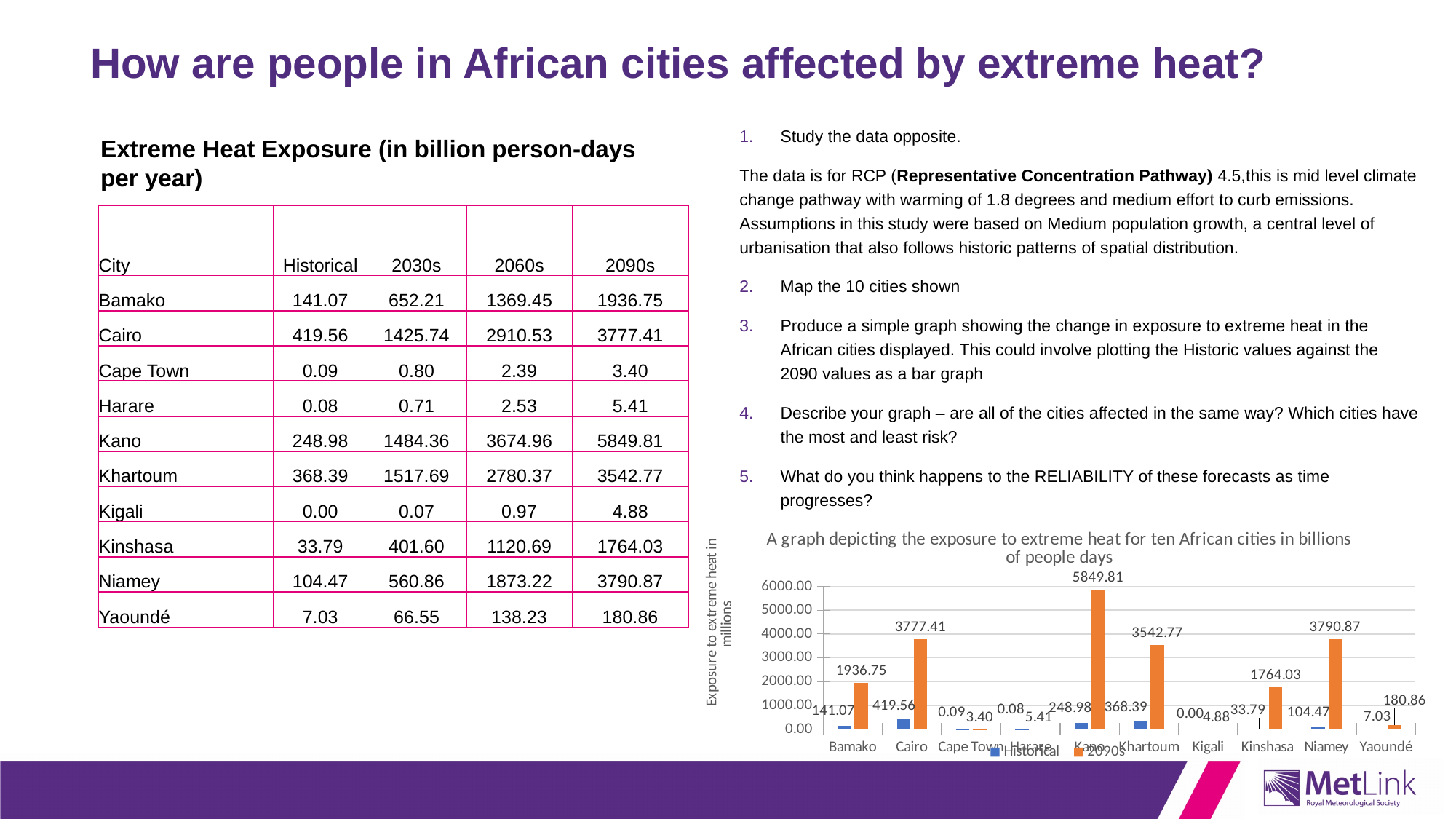

# How are people in African cities affected by extreme heat?
Study the data opposite.
The data is for RCP (Representative Concentration Pathway) 4.5,this is mid level climate change pathway with warming of 1.8 degrees and medium effort to curb emissions. Assumptions in this study were based on Medium population growth, a central level of urbanisation that also follows historic patterns of spatial distribution.
Map the 10 cities shown
Produce a simple graph showing the change in exposure to extreme heat in the African cities displayed. This could involve plotting the Historic values against the 2090 values as a bar graph
Describe your graph – are all of the cities affected in the same way? Which cities have the most and least risk?
What do you think happens to the RELIABILITY of these forecasts as time progresses?

Extreme Heat Exposure (in billion person-days per year)
| City | Historical | 2030s | 2060s | 2090s |
| --- | --- | --- | --- | --- |
| Bamako | 141.07 | 652.21 | 1369.45 | 1936.75 |
| Cairo | 419.56 | 1425.74 | 2910.53 | 3777.41 |
| Cape Town | 0.09 | 0.80 | 2.39 | 3.40 |
| Harare | 0.08 | 0.71 | 2.53 | 5.41 |
| Kano | 248.98 | 1484.36 | 3674.96 | 5849.81 |
| Khartoum | 368.39 | 1517.69 | 2780.37 | 3542.77 |
| Kigali | 0.00 | 0.07 | 0.97 | 4.88 |
| Kinshasa | 33.79 | 401.60 | 1120.69 | 1764.03 |
| Niamey | 104.47 | 560.86 | 1873.22 | 3790.87 |
| Yaoundé | 7.03 | 66.55 | 138.23 | 180.86 |

### Chart: A graph depicting the exposure to extreme heat for ten African cities in billions of people days

| Category | Historical | 2090s |
|---|---|---|
| Bamako | 141.068337457751 | 1936.75371628966 |
| Cairo | 419.560943423808 | 3777.41014662581 |
| Cape Town | 0.0917653427698348 | 3.40457411690769 |
| Harare | 0.082473557877499 | 5.41418518244456 |
| Kano | 248.981700700883 | 5849.80995756594 |
| Khartoum | 368.389757103076 | 3542.76501962662 |
| Kigali | 0.0 | 4.88411583007116 |
| Kinshasa | 33.7892969616796 | 1764.02953702585 |
| Niamey | 104.471388665388 | 3790.86869241833 |
| Yaoundé | 7.02803098271363 | 180.862728306929 |